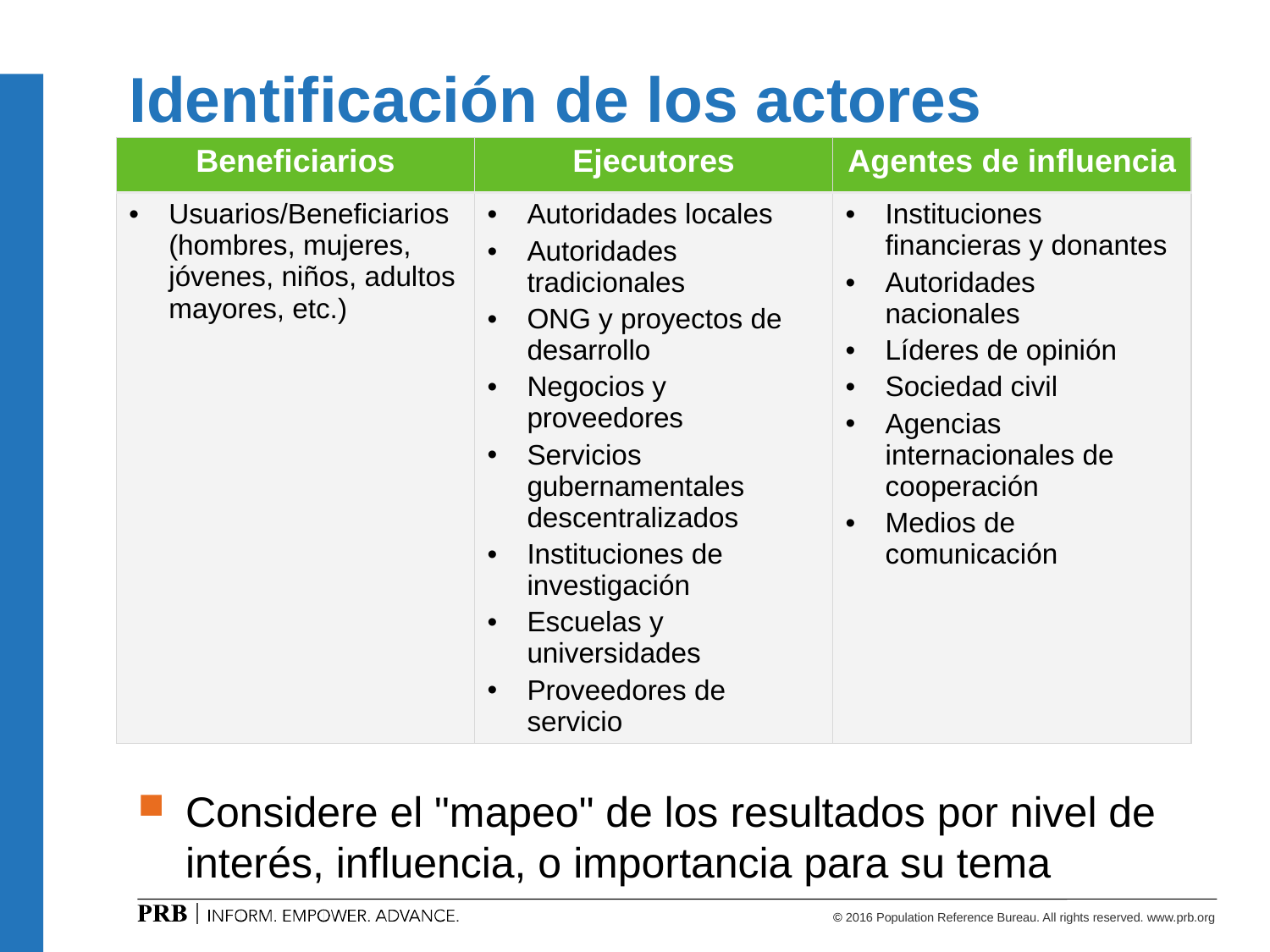

# Identificación de los actores
| Beneficiarios | Ejecutores | Agentes de influencia |
| --- | --- | --- |
| Usuarios/Beneficiarios (hombres, mujeres, jóvenes, niños, adultos mayores, etc.) | Autoridades locales Autoridades tradicionales ONG y proyectos de desarrollo Negocios y proveedores Servicios gubernamentales descentralizados Instituciones de investigación Escuelas y universidades Proveedores de servicio | Instituciones financieras y donantes Autoridades nacionales Líderes de opinión Sociedad civil Agencias internacionales de cooperación Medios de comunicación |
Considere el "mapeo" de los resultados por nivel de interés, influencia, o importancia para su tema